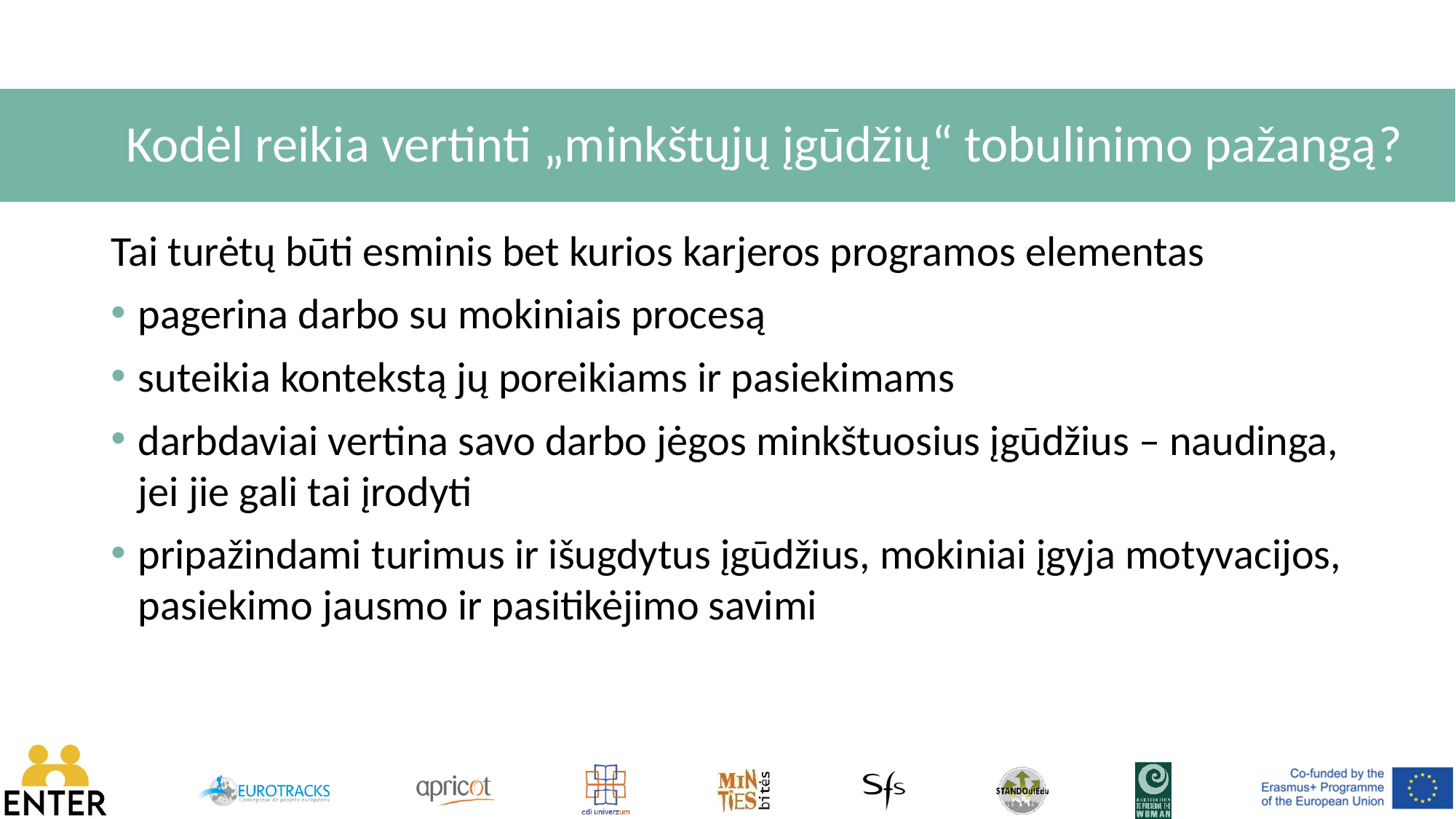

# Kodėl reikia vertinti „minkštųjų įgūdžių“ tobulinimo pažangą?
Tai turėtų būti esminis bet kurios karjeros programos elementas
pagerina darbo su mokiniais procesą
suteikia kontekstą jų poreikiams ir pasiekimams
darbdaviai vertina savo darbo jėgos minkštuosius įgūdžius – naudinga, jei jie gali tai įrodyti
pripažindami turimus ir išugdytus įgūdžius, mokiniai įgyja motyvacijos, pasiekimo jausmo ir pasitikėjimo savimi